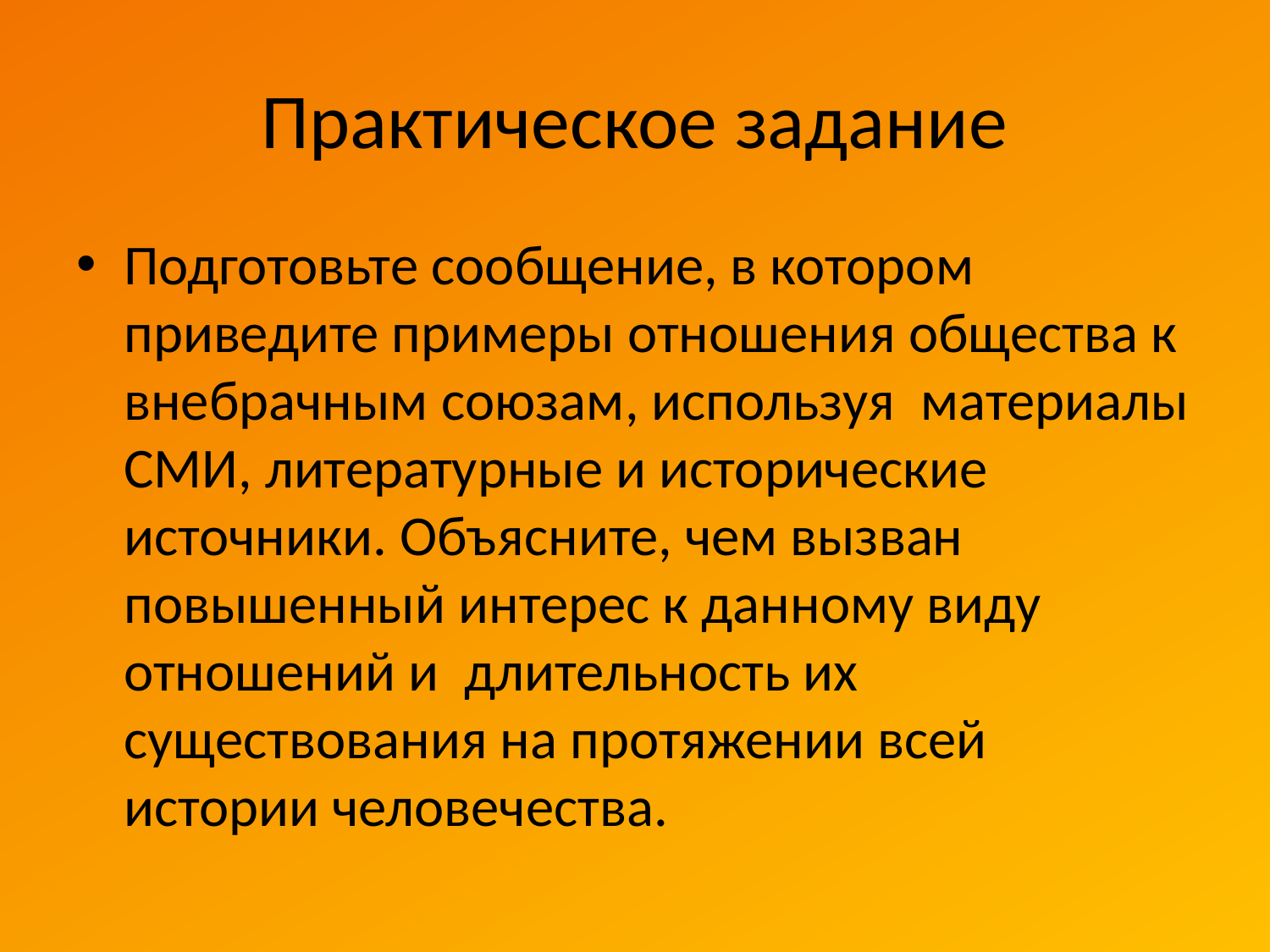

# Практическое задание
Подготовьте сообщение, в котором приведите примеры отношения общества к внебрачным союзам, используя  материалы СМИ, литературные и исторические источники. Объясните, чем вызван повышенный интерес к данному виду отношений и  длительность их существования на протяжении всей истории человечества.